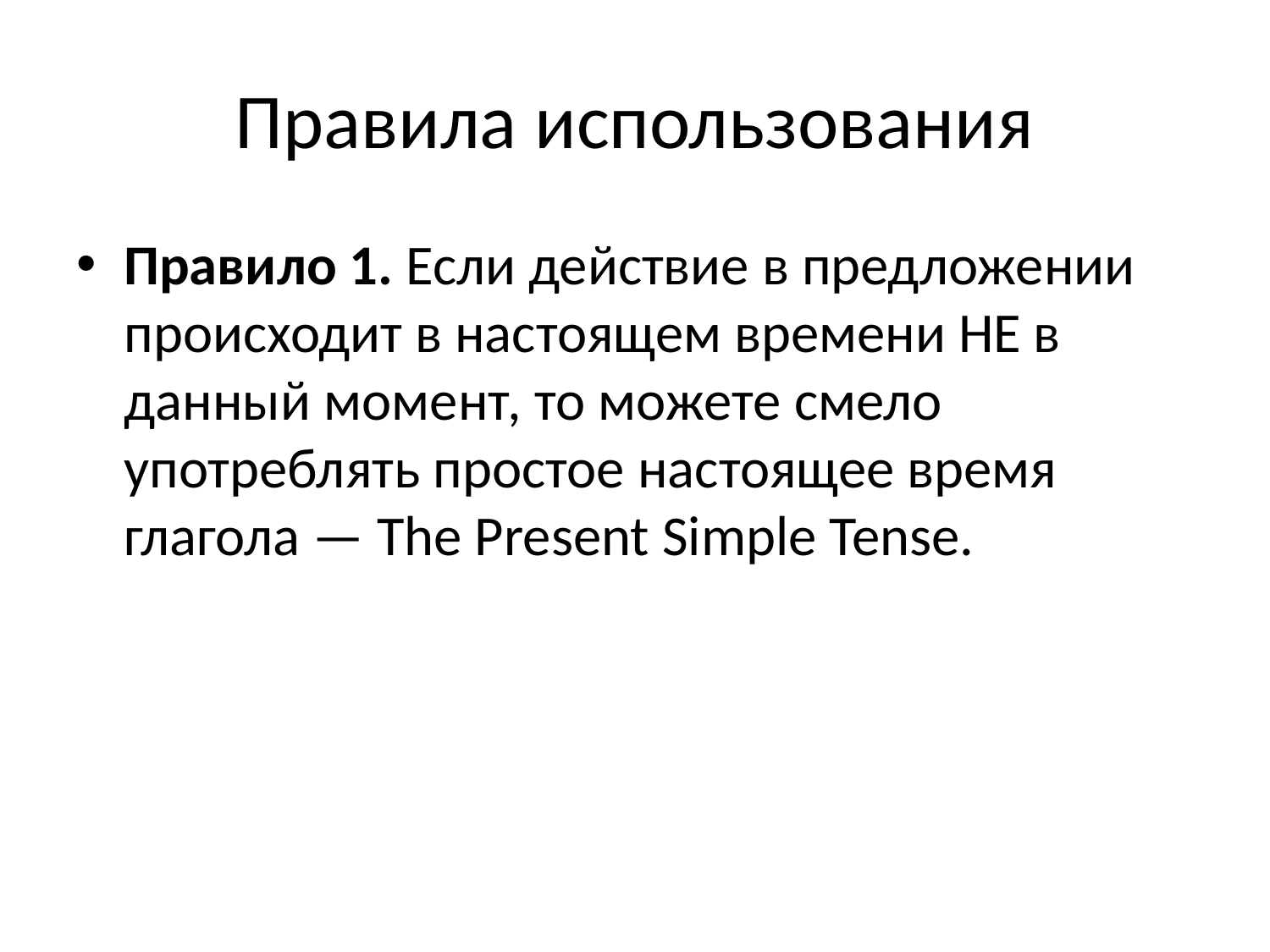

# Правила использования
Правило 1. Если действие в предложении происходит в настоящем времени НЕ в данный момент, то можете смело употреблять простое настоящее время глагола — The Present Simple Tense.